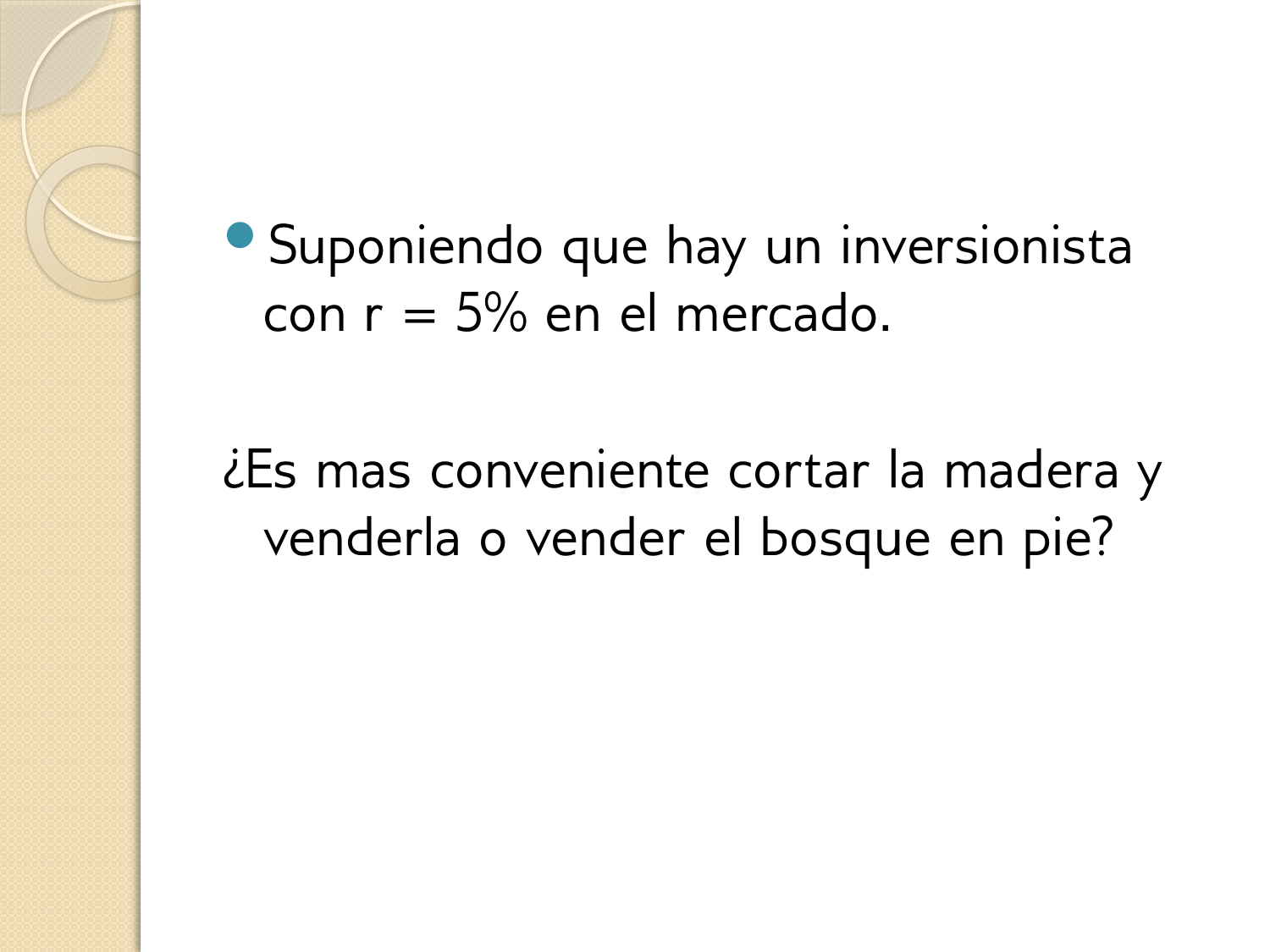

#
Suponiendo que hay un inversionista con r = 5% en el mercado.

¿Es mas conveniente cortar la madera y venderla o vender el bosque en pie?